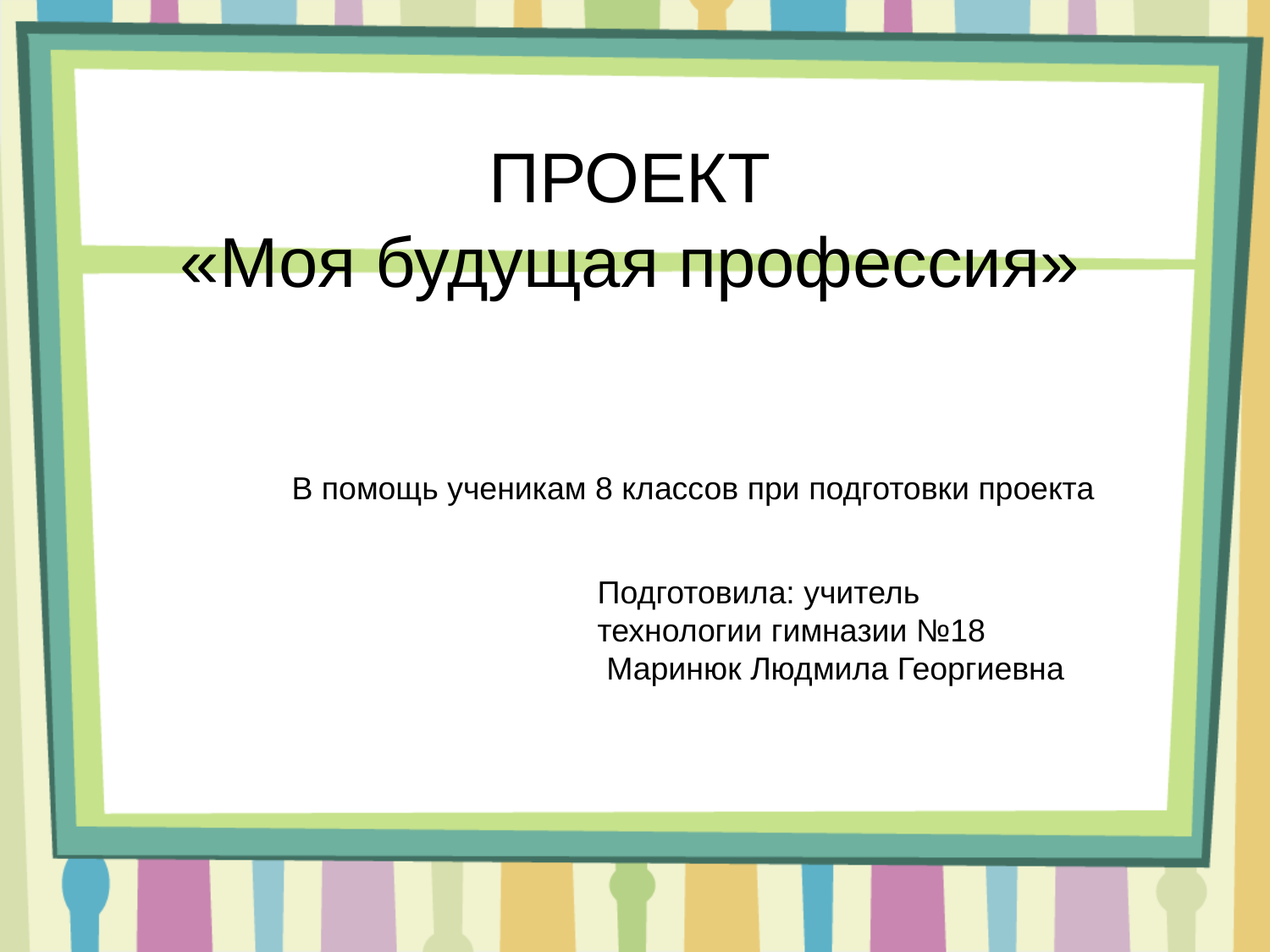

ПРОЕКТ
«Моя будущая профессия»

В помощь ученикам 8 классов при подготовки проекта
Подготовила: учитель технологии гимназии №18
 Маринюк Людмила Георгиевна